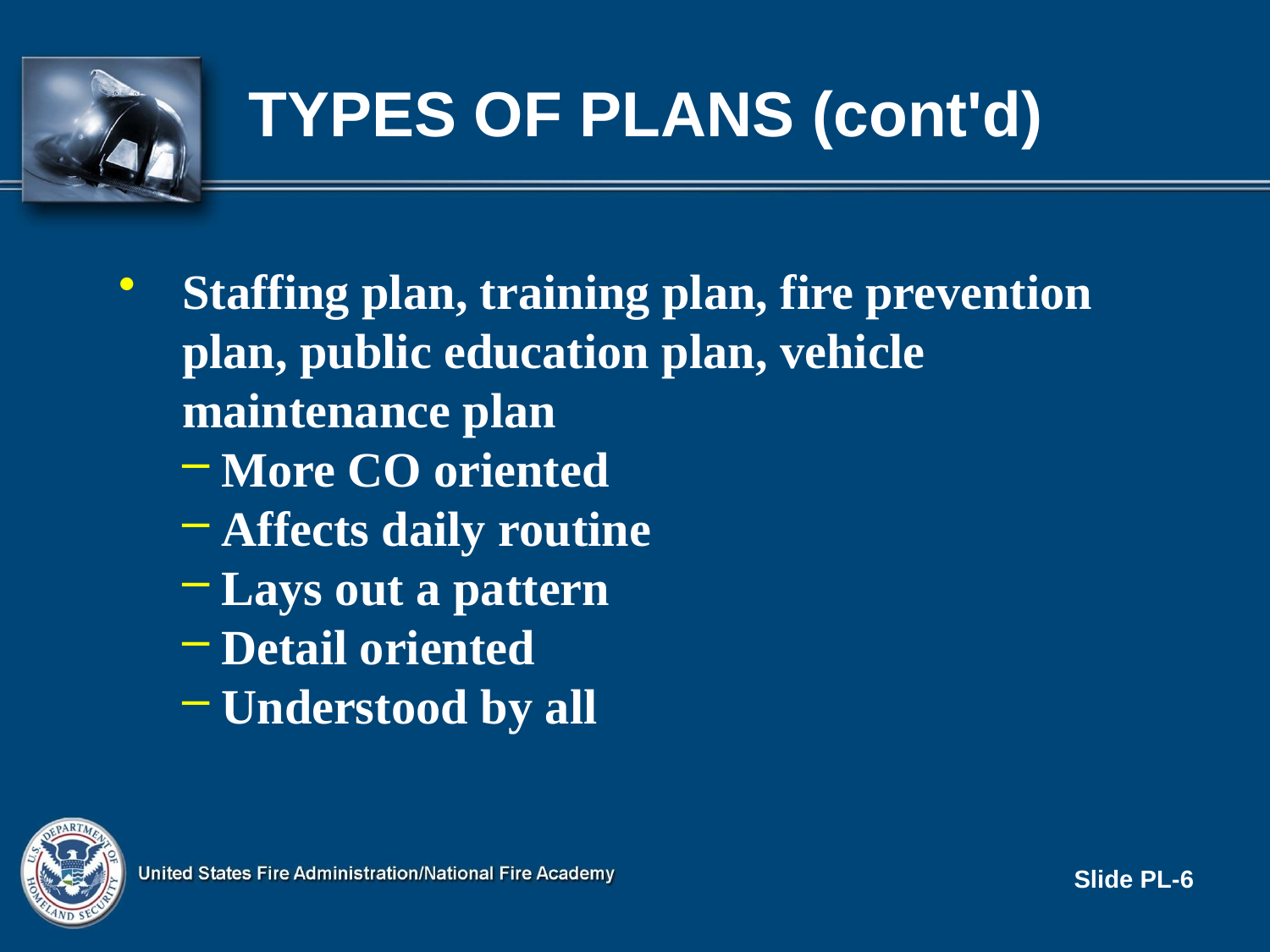

# Types of Plans (cont'd)
Staffing plan, training plan, fire prevention plan, public education plan, vehicle maintenance plan
 More CO oriented
 Affects daily routine
 Lays out a pattern
 Detail oriented
 Understood by all
Slide PL-6